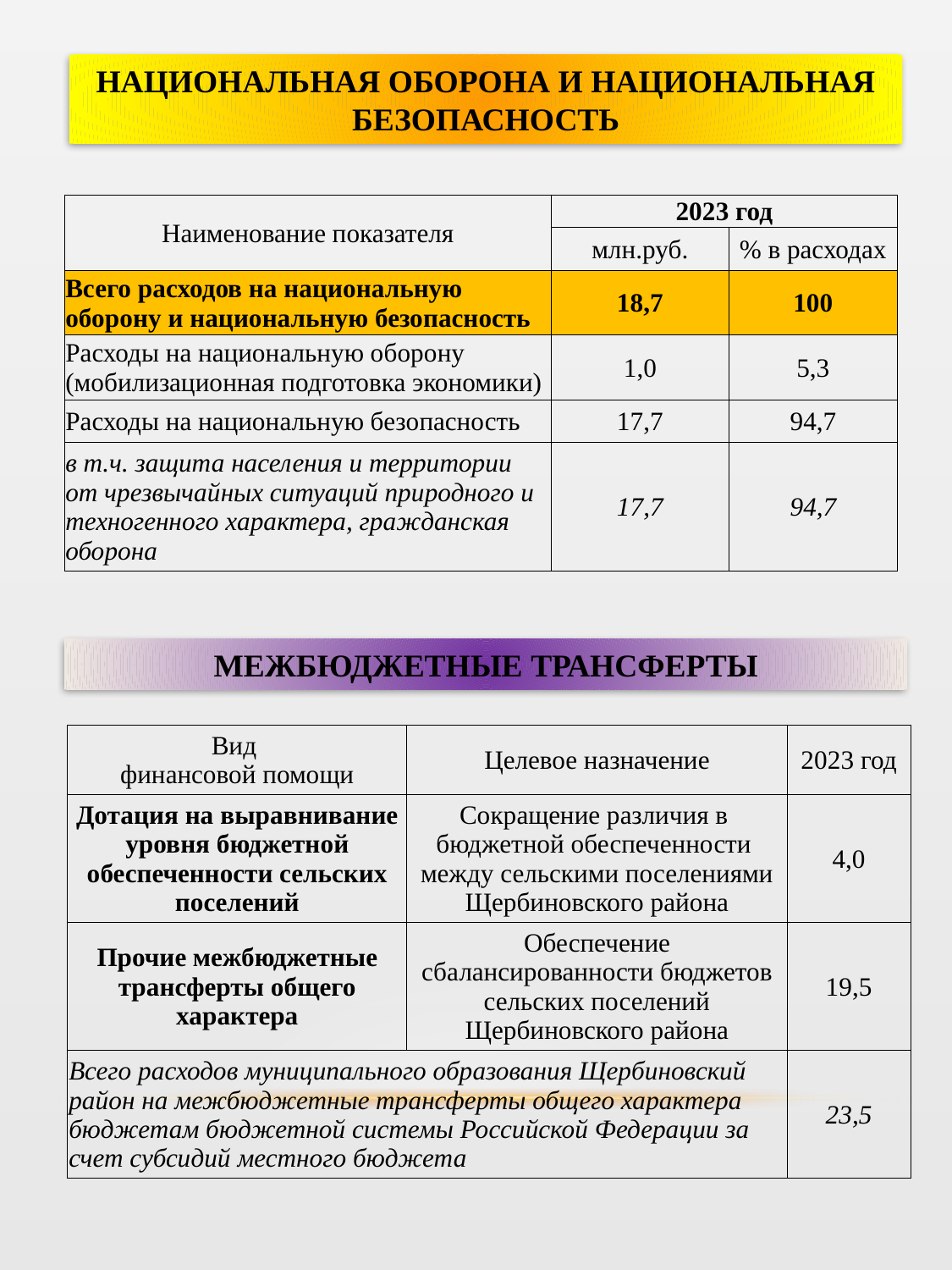

НАЦИОНАЛЬНАЯ ОБОРОНА И НАЦИОНАЛЬНАЯ БЕЗОПАСНОСТЬ
| Наименование показателя | 2023 год |  |
| --- | --- | --- |
|  | млн.руб. | % в расходах |
| Всего расходов на национальную оборону и национальную безопасность | 18,7 | 100 |
| Расходы на национальную оборону (мобилизационная подготовка экономики) | 1,0 | 5,3 |
| Расходы на национальную безопасность | 17,7 | 94,7 |
| в т.ч. защита населения и территории от чрезвычайных ситуаций природного и техногенного характера, гражданская оборона | 17,7 | 94,7 |
МЕЖБЮДЖЕТНЫЕ ТРАНСФЕРТЫ
| Вид финансовой помощи | Целевое назначение | 2023 год |
| --- | --- | --- |
| Дотация на выравнивание уровня бюджетной обеспеченности сельских поселений | Сокращение различия в бюджетной обеспеченности между сельскими поселениями Щербиновского района | 4,0 |
| Прочие межбюджетные трансферты общего характера | Обеспечение сбалансированности бюджетов сельских поселений Щербиновского района | 19,5 |
| Всего расходов муниципального образования Щербиновский район на межбюджетные трансферты общего характера бюджетам бюджетной системы Российской Федерации за счет субсидий местного бюджета |  | 23,5 |